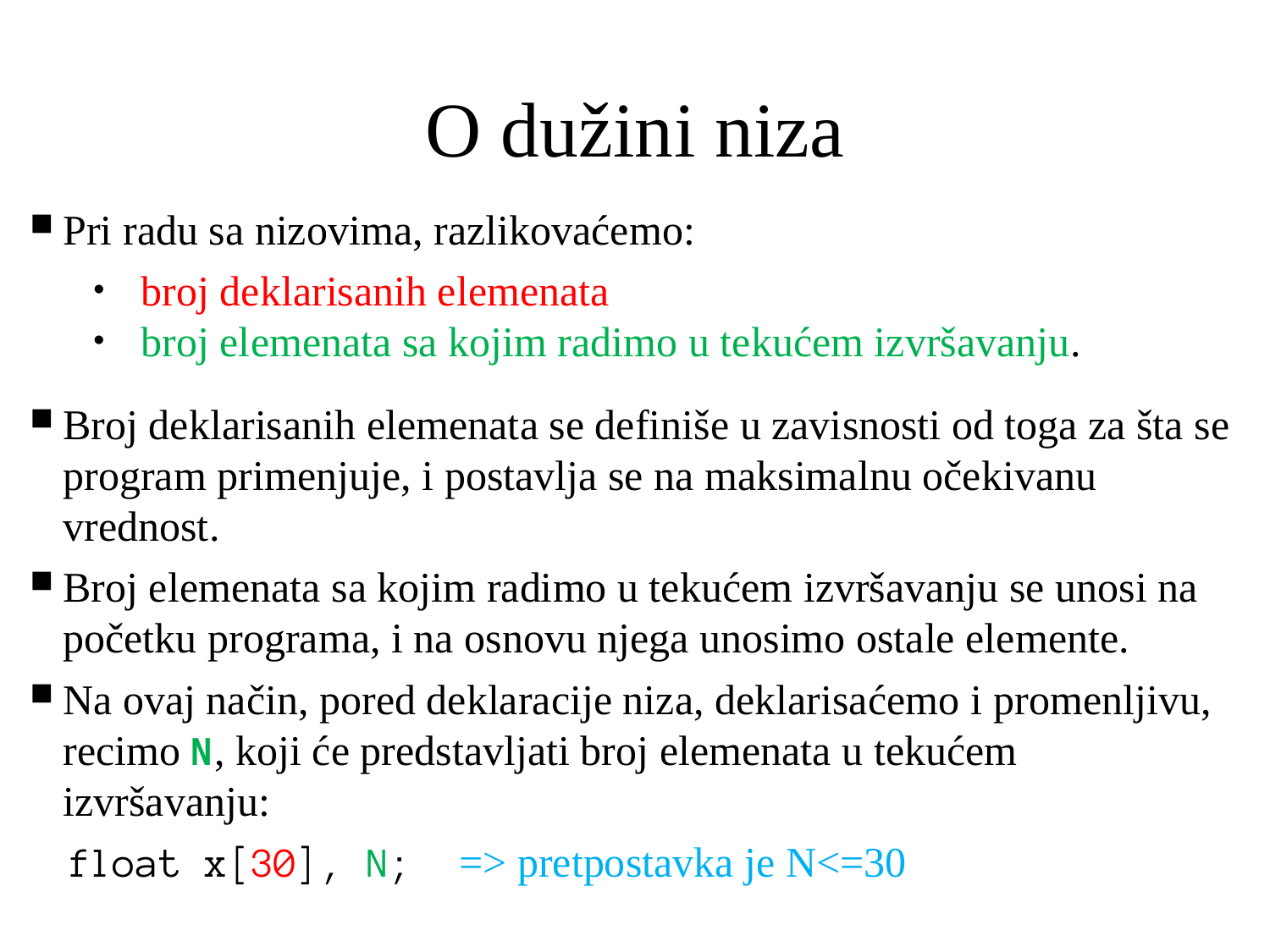

# O dužini niza
Pri radu sa nizovima, razlikovaćemo:
broj deklarisanih elemenata
broj elemenata sa kojim radimo u tekućem izvršavanju.
Broj deklarisanih elemenata se definiše u zavisnosti od toga za šta se program primenjuje, i postavlja se na maksimalnu očekivanu vrednost.
Broj elemenata sa kojim radimo u tekućem izvršavanju se unosi na početku programa, i na osnovu njega unosimo ostale elemente.
Na ovaj način, pored deklaracije niza, deklarisaćemo i promenljivu, recimo N, koji će predstavljati broj elemenata u tekućem izvršavanju:
float x[30], N;  => pretpostavka je N<=30